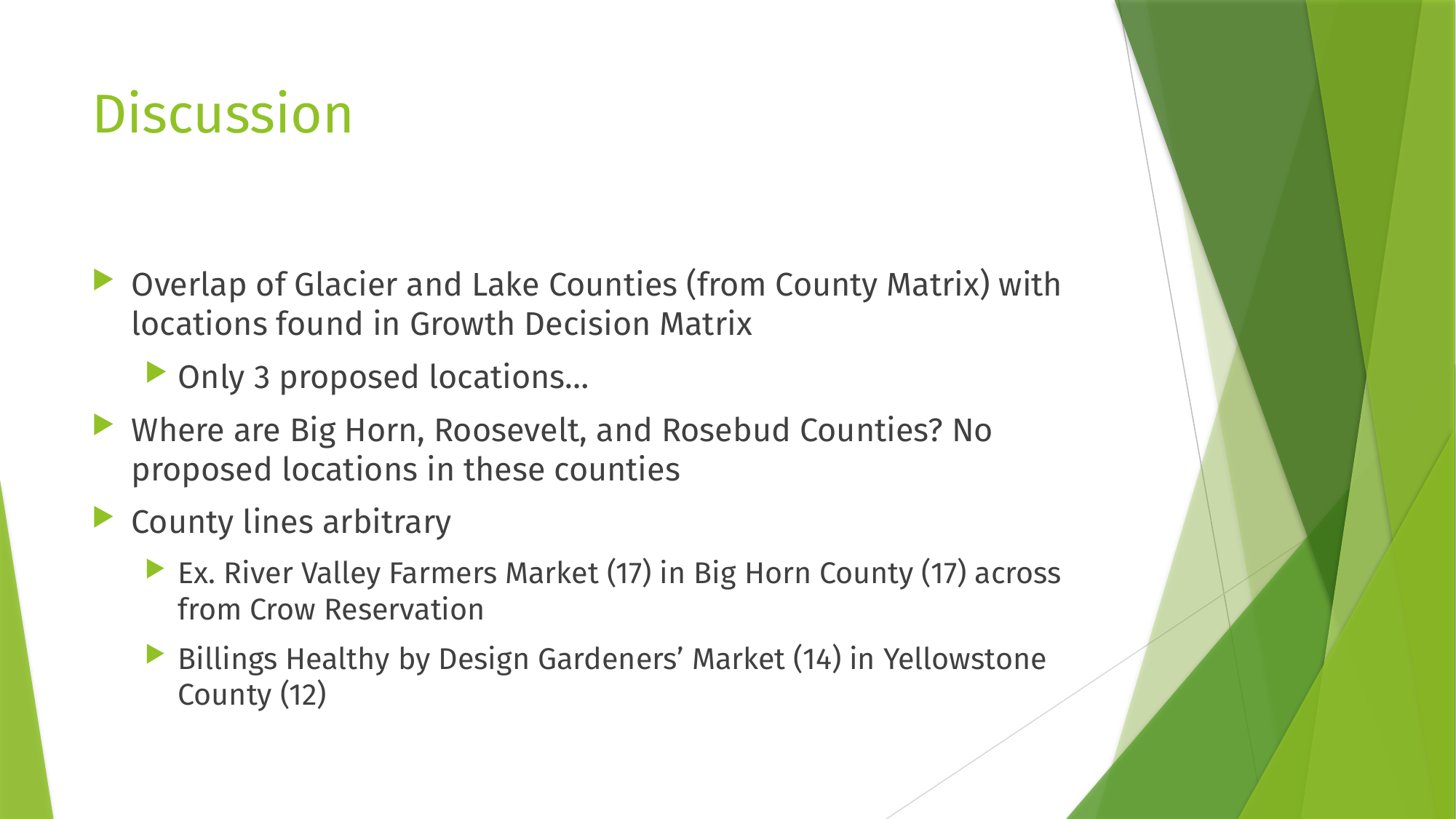

# Discussion
Overlap of Glacier and Lake Counties (from County Matrix) with locations found in Growth Decision Matrix
Only 3 proposed locations…
Where are Big Horn, Roosevelt, and Rosebud Counties? No proposed locations in these counties
County lines arbitrary
Ex. River Valley Farmers Market (17) in Big Horn County (17) across from Crow Reservation
Billings Healthy by Design Gardeners’ Market (14) in Yellowstone County (12)